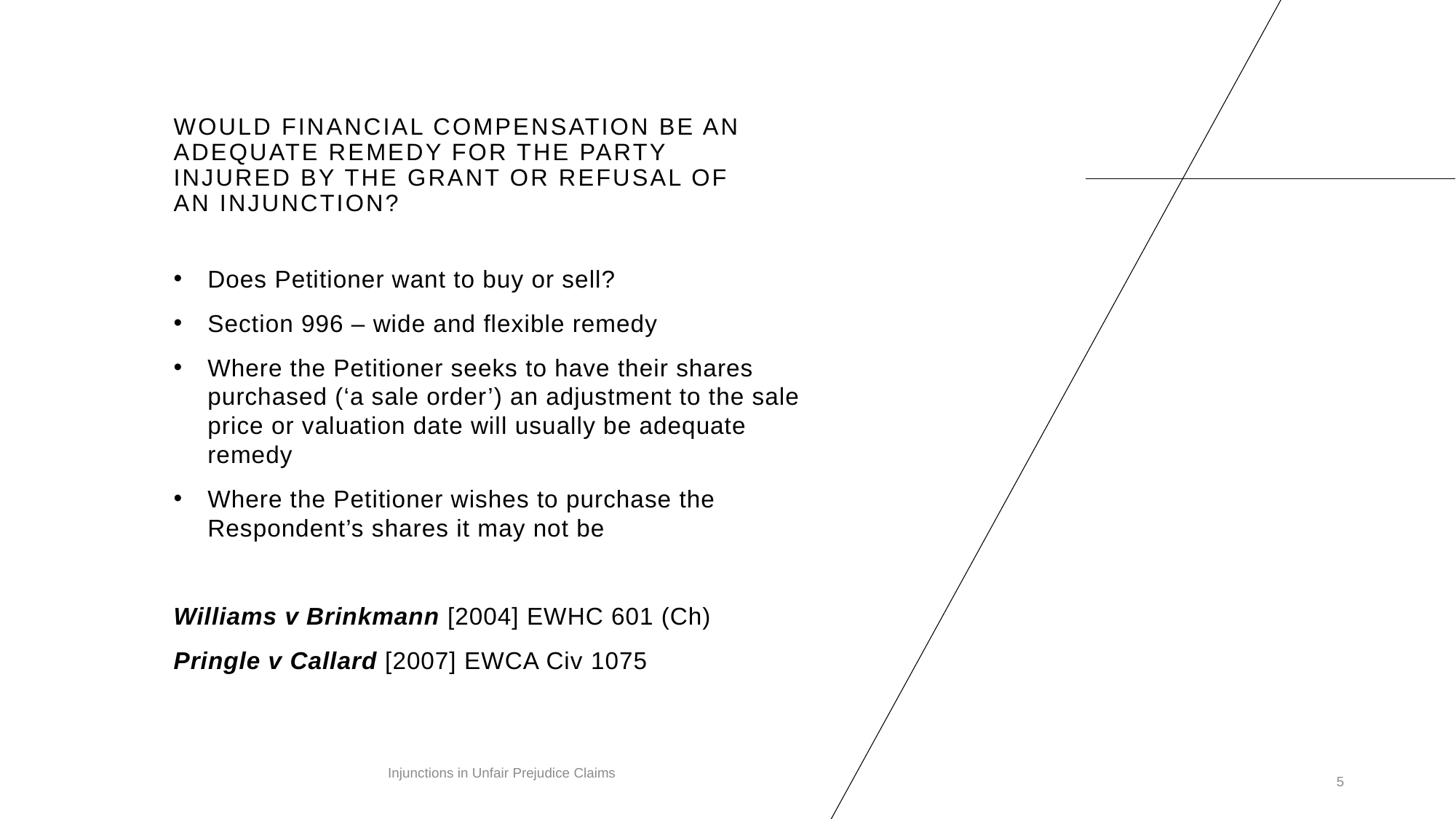

# would financial compensation be an adequate remedy for the party injured by the grant or refusal of an injunction?
Does Petitioner want to buy or sell?
Section 996 – wide and flexible remedy
Where the Petitioner seeks to have their shares purchased (‘a sale order’) an adjustment to the sale price or valuation date will usually be adequate remedy
Where the Petitioner wishes to purchase the Respondent’s shares it may not be

Williams v Brinkmann [2004] EWHC 601 (Ch)
Pringle v Callard [2007] EWCA Civ 1075

Injunctions in Unfair Prejudice Claims

5